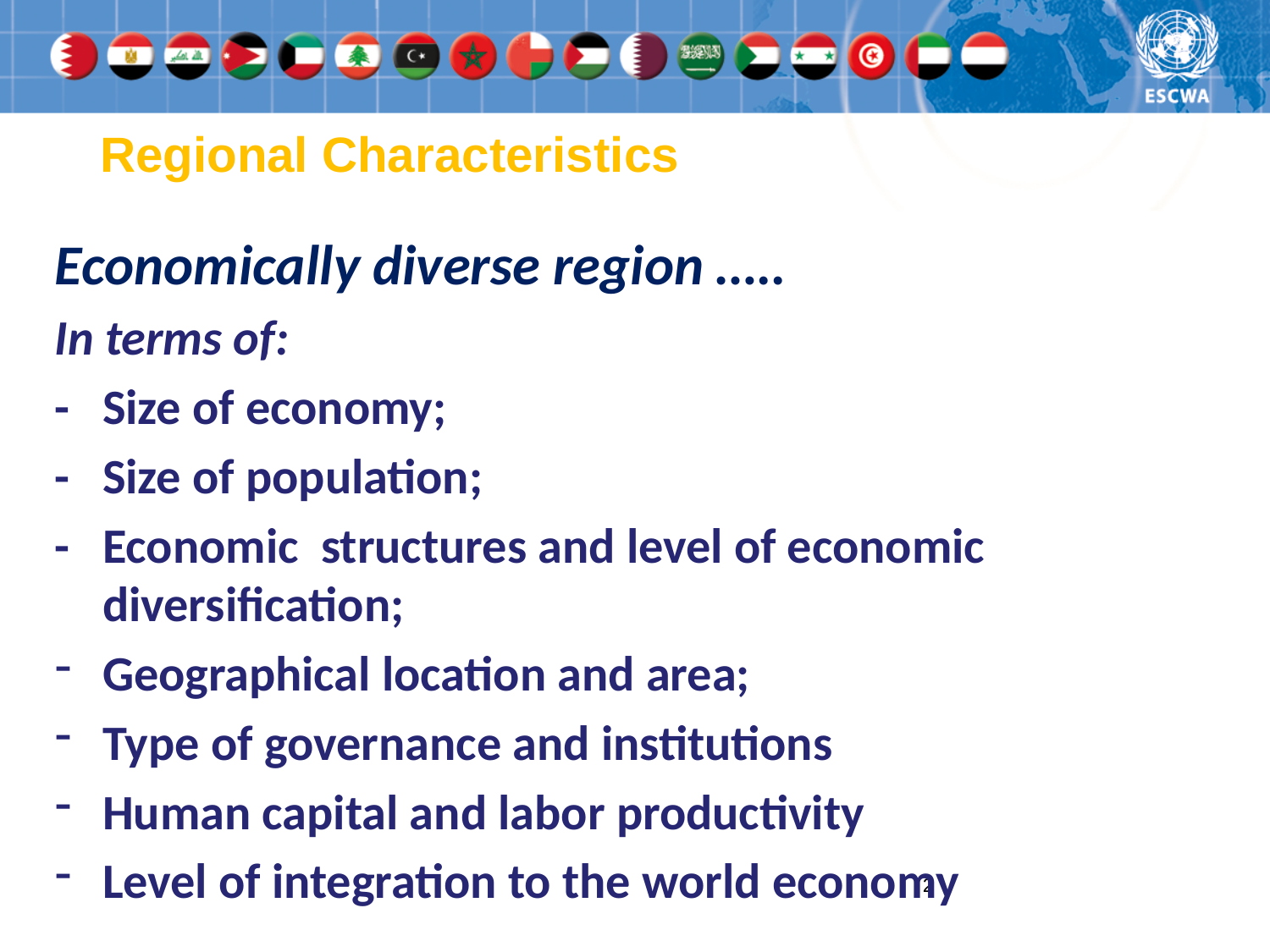

Regional Characteristics
Economically diverse region …..
In terms of:
-	Size of economy;
- 	Size of population;
- 	Economic  structures and level of economic diversification;
Geographical location and area;
Type of governance and institutions
Human capital and labor productivity
Level of integration to the world economy

2